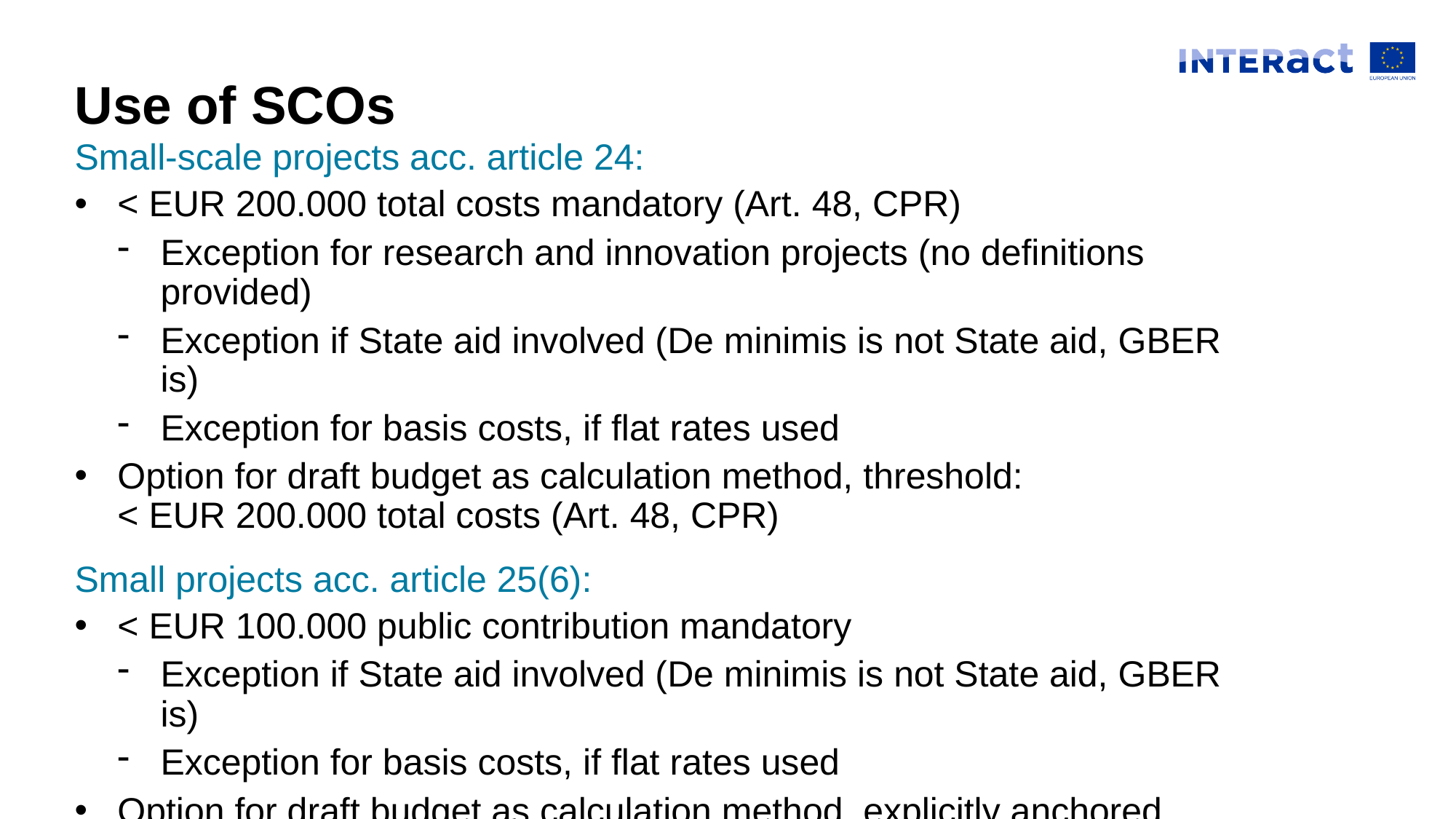

# Use of SCOs
Small-scale projects acc. article 24:
< EUR 200.000 total costs mandatory (Art. 48, CPR)
Exception for research and innovation projects (no definitions provided)
Exception if State aid involved (De minimis is not State aid, GBER is)
Exception for basis costs, if flat rates used
Option for draft budget as calculation method, threshold:
< EUR 200.000 total costs (Art. 48, CPR)
Small projects acc. article 25(6):
< EUR 100.000 public contribution mandatory
Exception if State aid involved (De minimis is not State aid, GBER is)
Exception for basis costs, if flat rates used
Option for draft budget as calculation method, explicitly anchored, threshold: < EUR 100.000 total costs